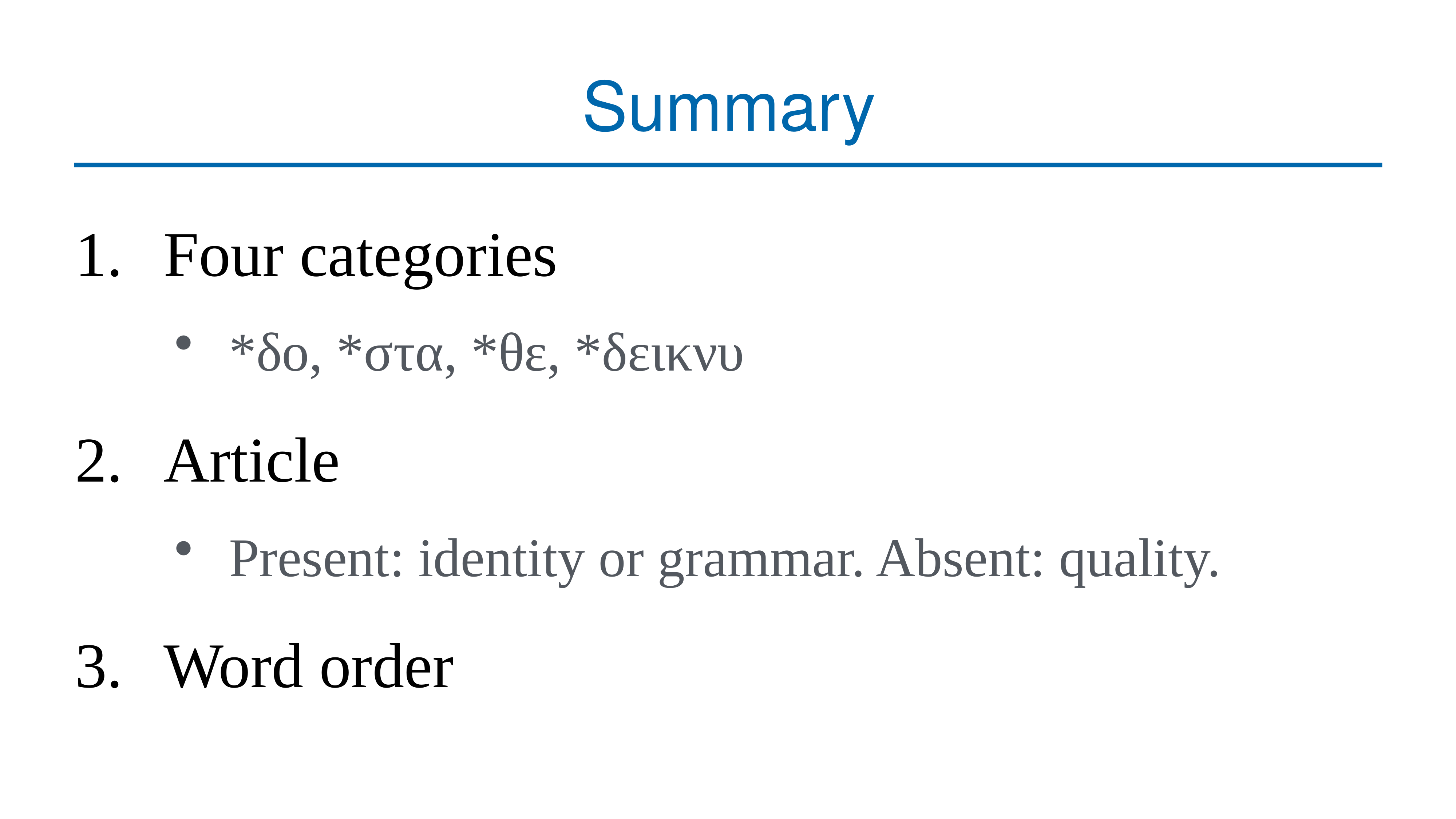

# Summary
Four categories
*δο, *στα, *θε, *δεικνυ
Article
Present: identity or grammar. Absent: quality.
Word order